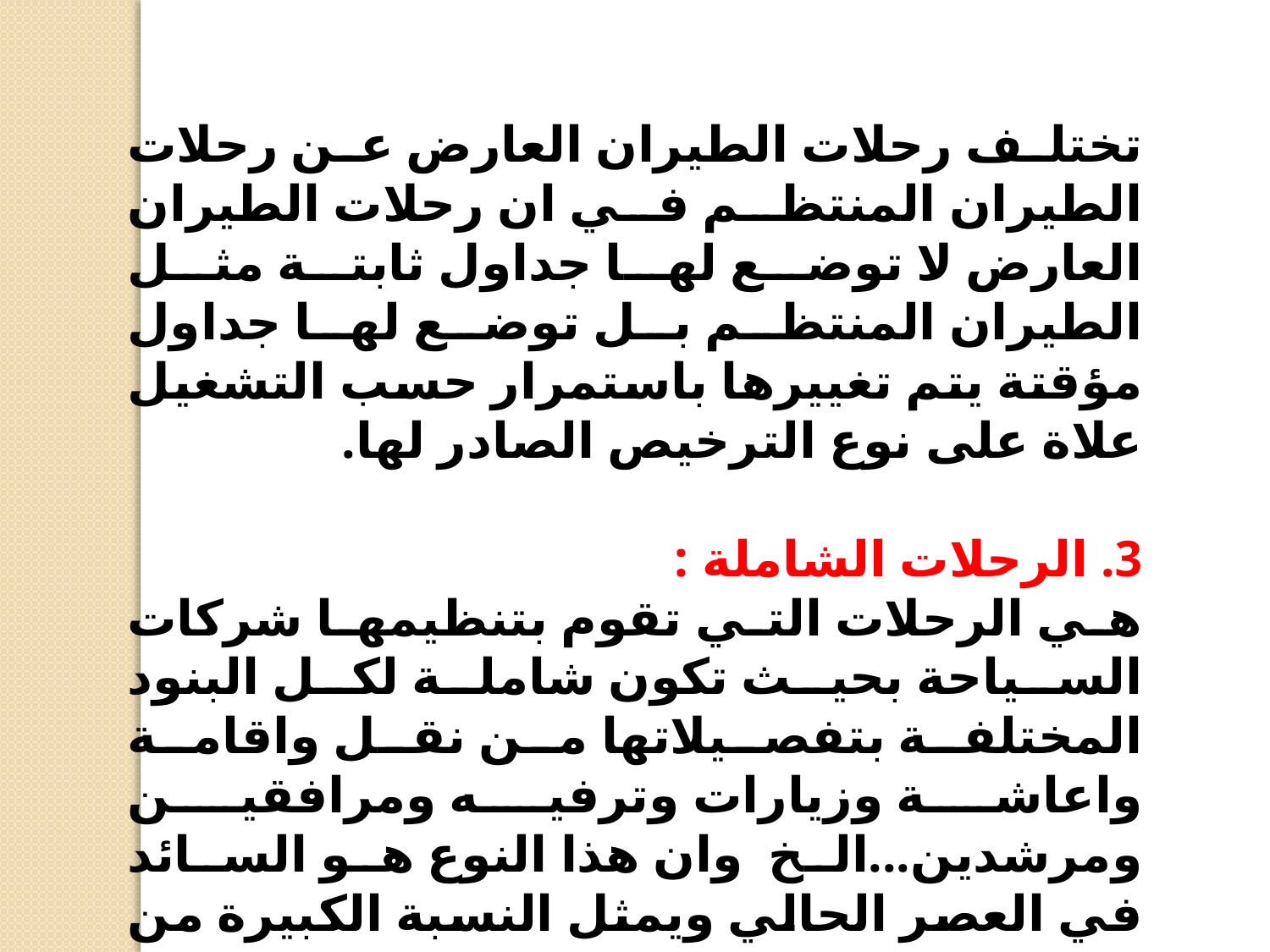

تختلف رحلات الطيران العارض عن رحلات الطيران المنتظم في ان رحلات الطيران العارض لا توضع لها جداول ثابتة مثل الطيران المنتظم بل توضع لها جداول مؤقتة يتم تغييرها باستمرار حسب التشغيل علاة على نوع الترخيص الصادر لها.

3. الرحلات الشاملة :
هي الرحلات التي تقوم بتنظيمها شركات السياحة بحيث تكون شاملة لكل البنود المختلفة بتفصيلاتها من نقل واقامة واعاشة وزيارات وترفيه ومرافقين ومرشدين...الخ  وان هذا النوع هو السائد في العصر الحالي ويمثل النسبة الكبيرة من مبيعات الشركات السياحية في كل الاسواق.